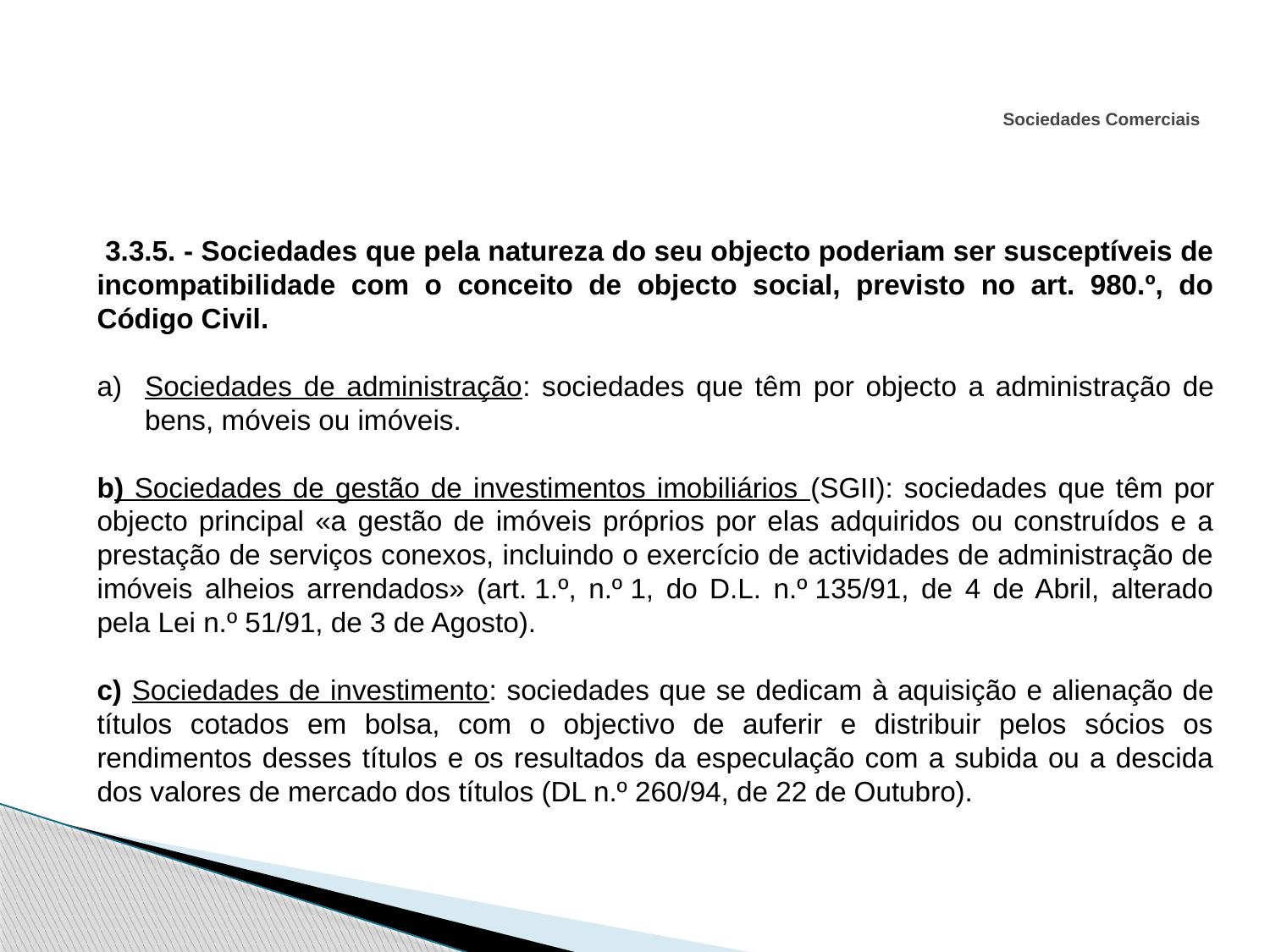

# Sociedades Comerciais
 3.3.5. - Sociedades que pela natureza do seu objecto poderiam ser susceptíveis de incompatibilidade com o conceito de objecto social, previsto no art. 980.º, do Código Civil.

Sociedades de administração: sociedades que têm por objecto a administração de bens, móveis ou imóveis.

b) Sociedades de gestão de investimentos imobiliários (SGII): sociedades que têm por objecto principal «a gestão de imóveis próprios por elas adquiridos ou construídos e a prestação de serviços conexos, incluindo o exercício de actividades de administração de imóveis alheios arrendados» (art. 1.º, n.º 1, do D.L. n.º 135/91, de 4 de Abril, alterado pela Lei n.º 51/91, de 3 de Agosto).

c) Sociedades de investimento: sociedades que se dedicam à aquisição e alienação de títulos cotados em bolsa, com o objectivo de auferir e distribuir pelos sócios os rendimentos desses títulos e os resultados da especulação com a subida ou a descida dos valores de mercado dos títulos (DL n.º 260/94, de 22 de Outubro).